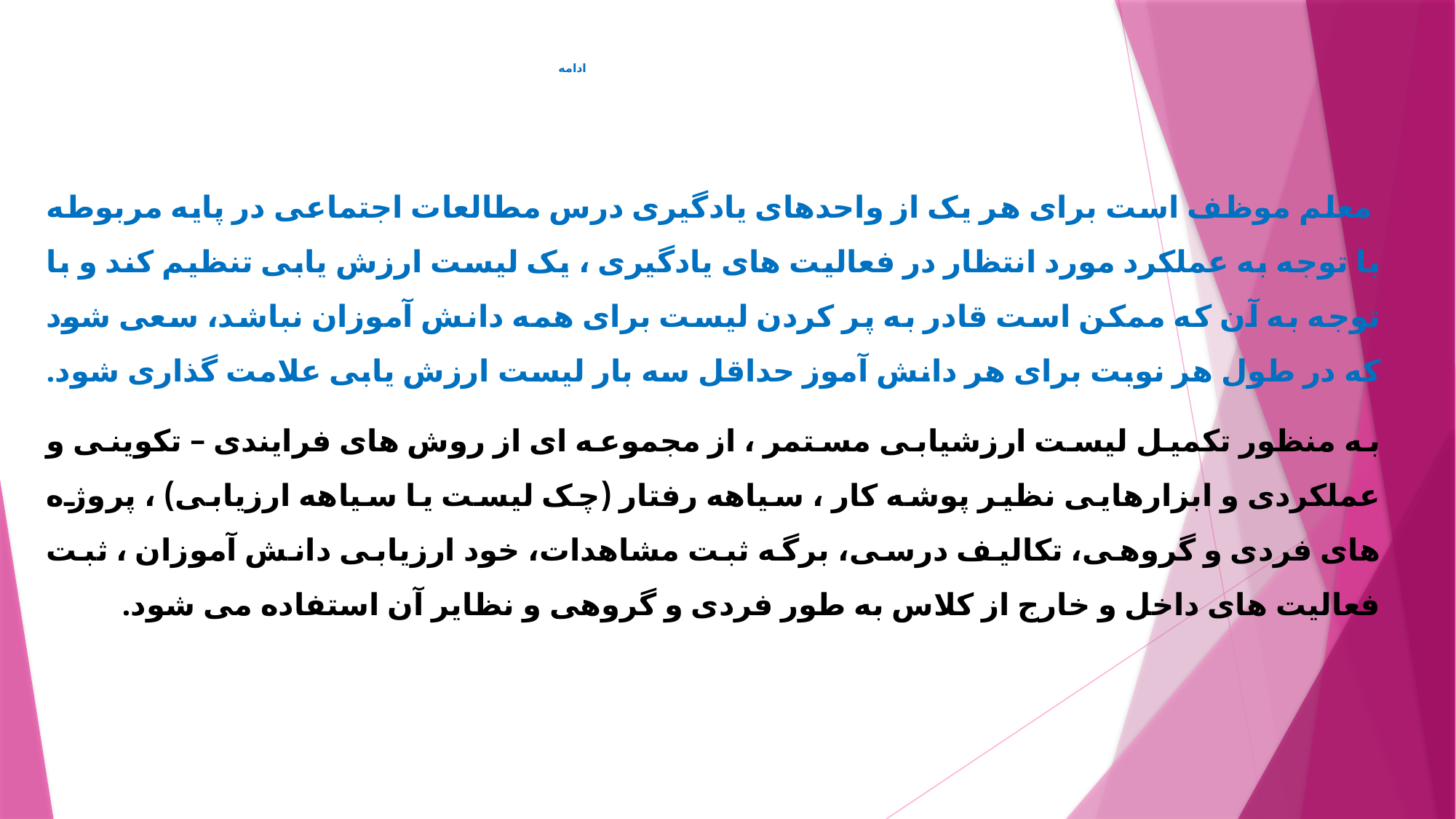

# ادامه
 معلم موظف است برای هر یک از واحدهای یادگیری درس مطالعات اجتماعی در پایه مربوطه با توجه به عملکرد مورد انتظار در فعالیت های یادگیری ، یک لیست ارزش یابی تنظیم کند و با توجه به آن که ممکن است قادر به پر کردن لیست برای همه دانش آموزان نباشد، سعی شود که در طول هر نوبت برای هر دانش آموز حداقل سه بار لیست ارزش یابی علامت گذاری شود.
به منظور تکمیل لیست ارزشیابی مستمر ، از مجموعه ای از روش های فرایندی – تکوینی و عملکردی و ابزارهایی نظیر پوشه کار ، سیاهه رفتار (چک لیست یا سیاهه ارزیابی) ، پروژه های فردی و گروهی، تکالیف درسی، برگه ثبت مشاهدات، خود ارزیابی دانش آموزان ، ثبت فعالیت های داخل و خارج از کلاس به طور فردی و گروهی و نظایر آن استفاده می شود.